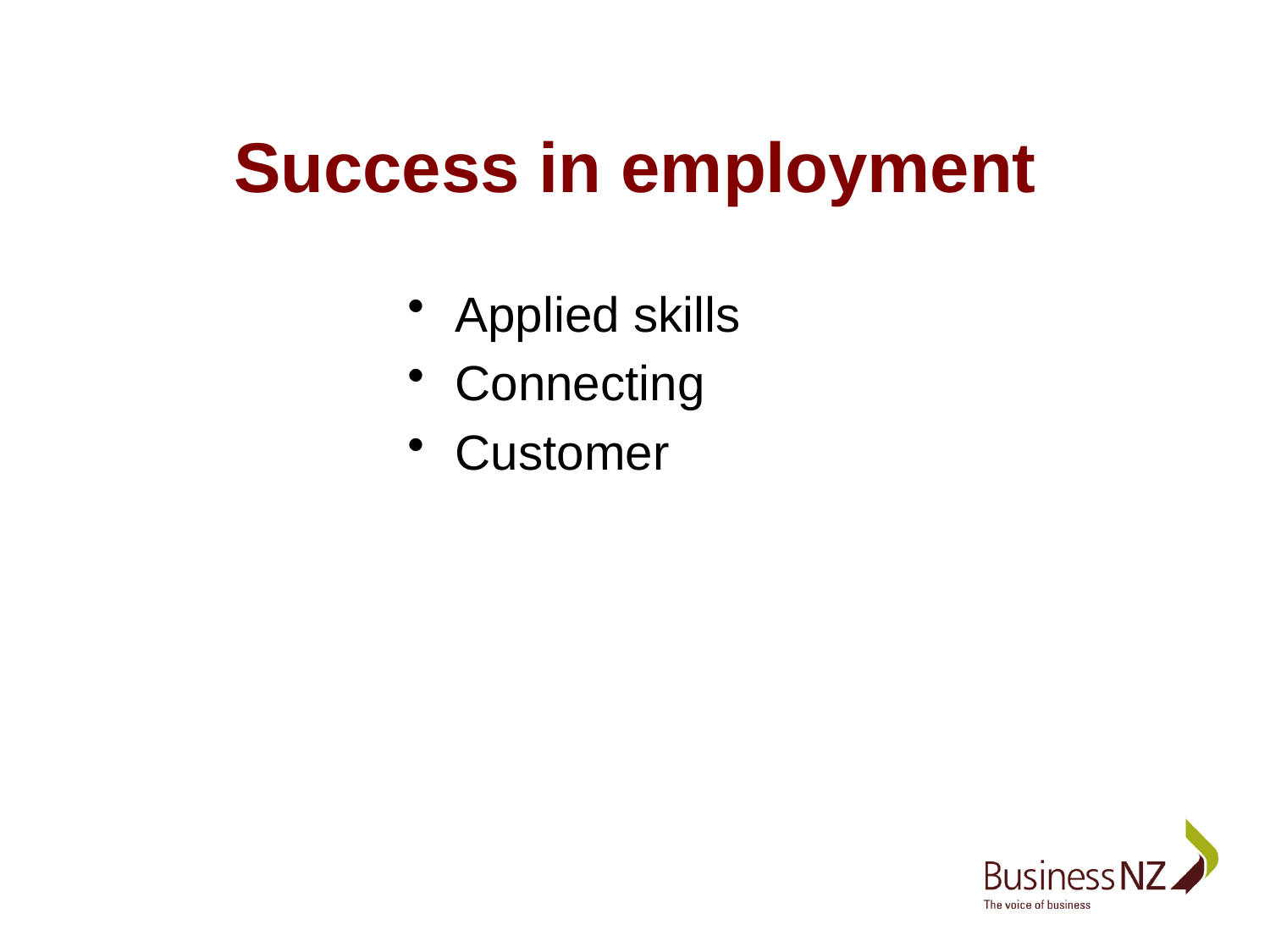

# Success in employment
Applied skills
Connecting
Customer